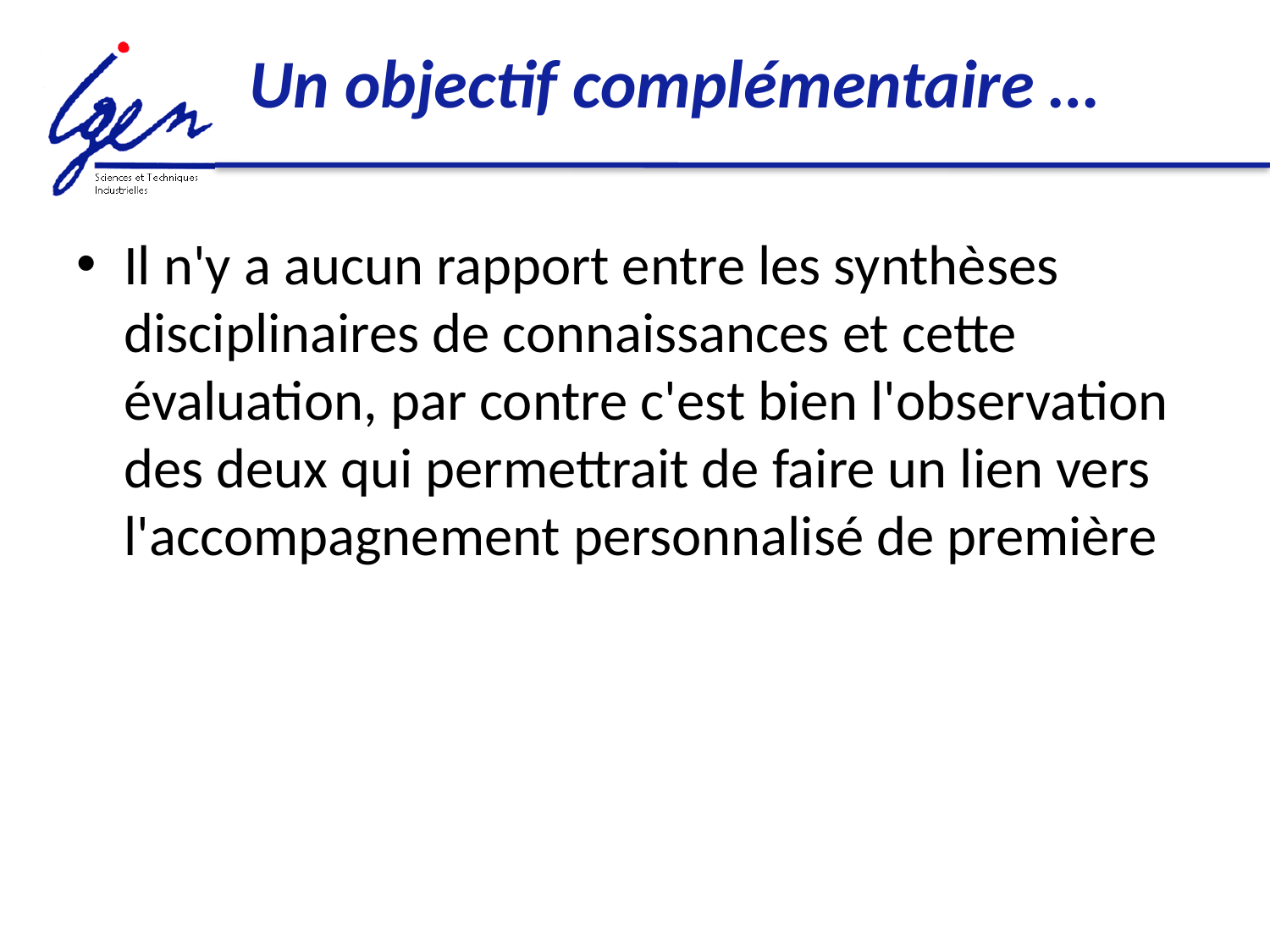

# Un objectif complémentaire …
Il n'y a aucun rapport entre les synthèses disciplinaires de connaissances et cette évaluation, par contre c'est bien l'observation des deux qui permettrait de faire un lien vers l'accompagnement personnalisé de première